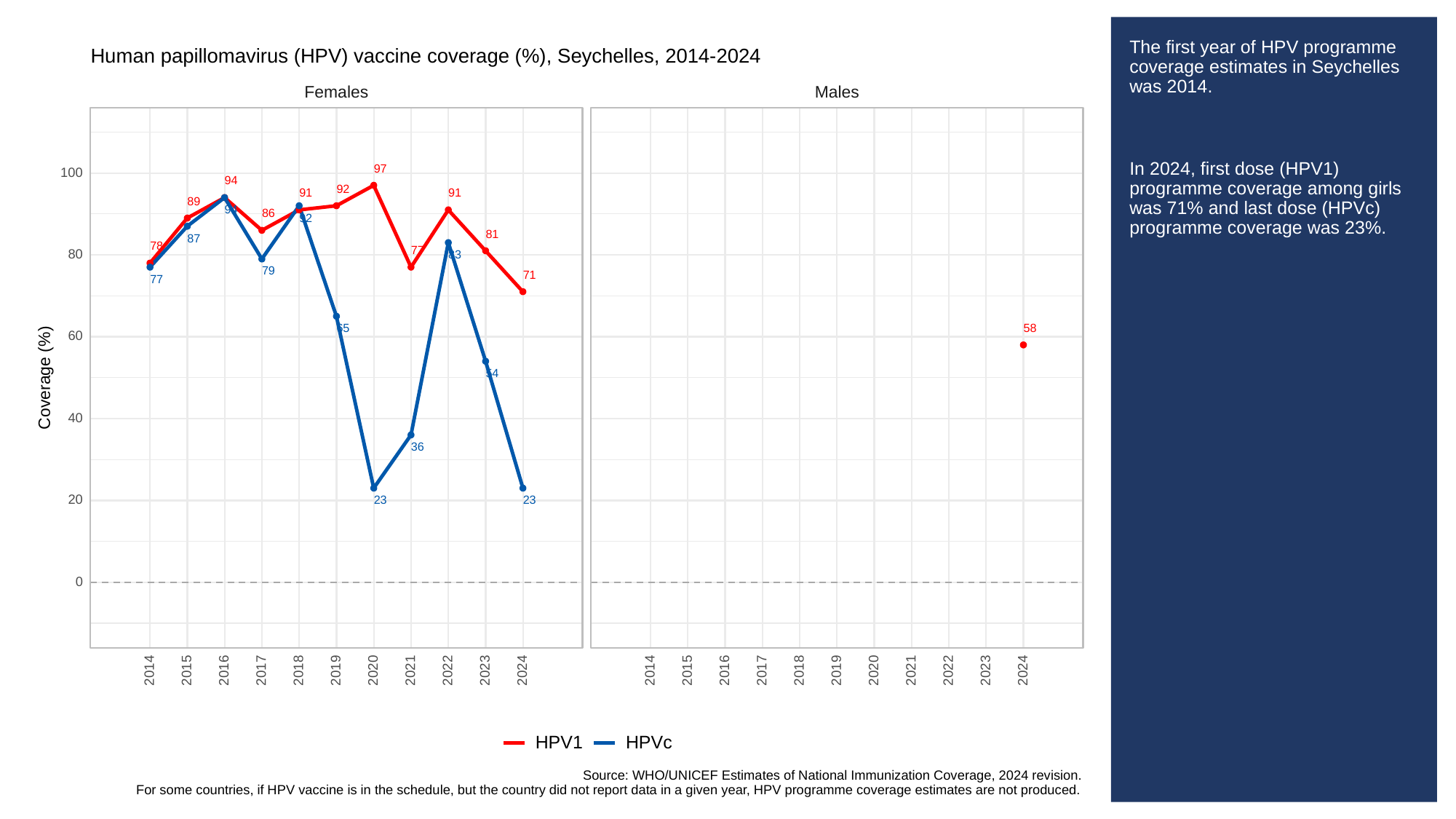

# The first year of HPV programme coverage estimates in Seychelles was 2014.

In 2024, first dose (HPV1) programme coverage among girls was 71% and last dose (HPVc) programme coverage was 23%.

Human papillomavirus (HPV) vaccine coverage (%), Seychelles, 2014-2024
Females
Males

97
100

94

92

91
91

89

94

86

92

81
87

78
77

80
83

79
71
77

58
65
60

54
Coverage (%)

40

36

20
23
23

0

2023
2023
2014
2015
2016
2017
2018
2019
2020
2021
2022
2024
2014
2015
2016
2017
2018
2019
2020
2021
2022
2024
HPVc
HPV1

Source: WHO/UNICEF Estimates of National Immunization Coverage, 2024 revision.
For some countries, if HPV vaccine is in the schedule, but the country did not report data in a given year, HPV programme coverage estimates are not produced.